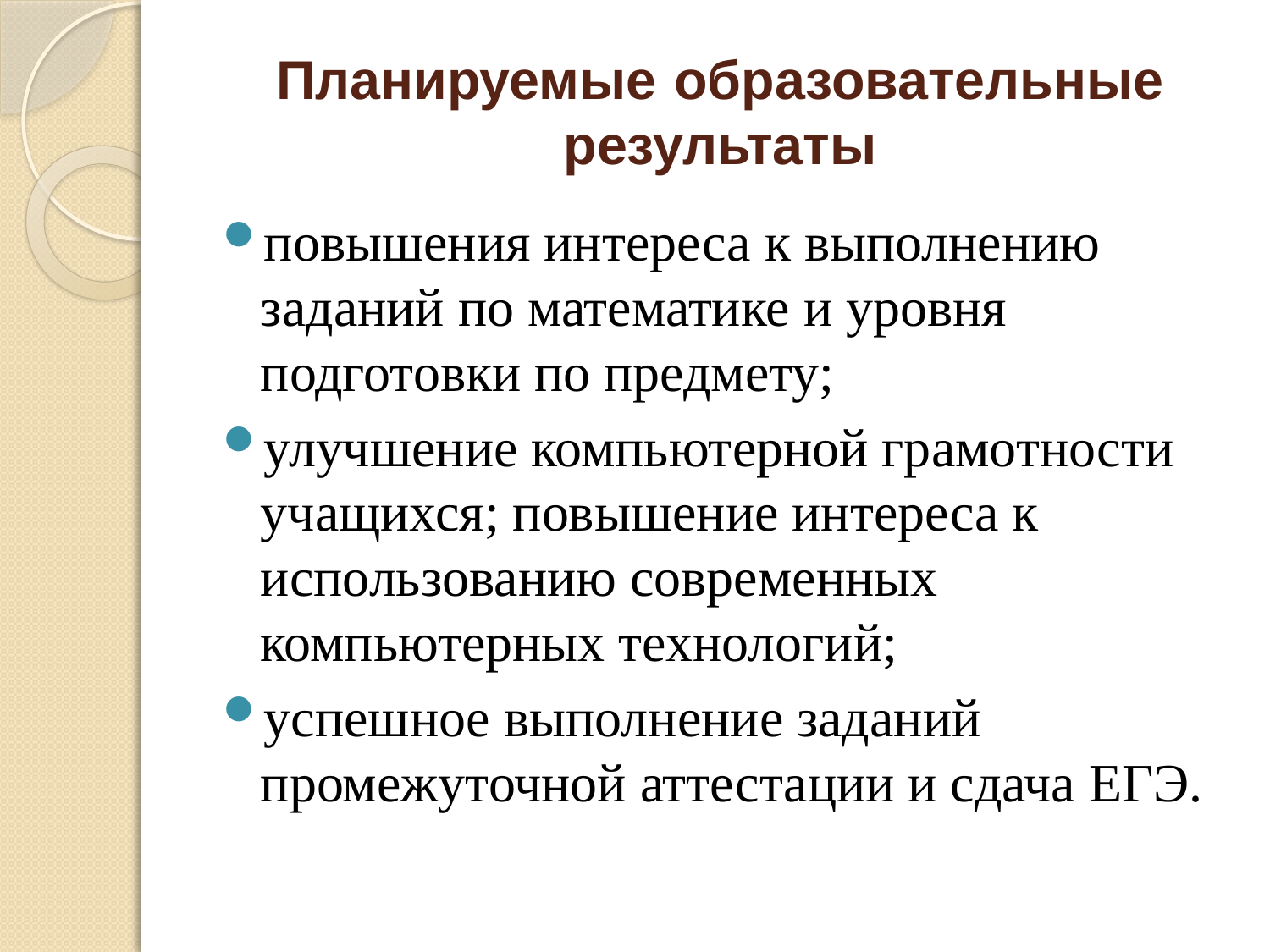

# Планируемые образовательные результаты
повышения интереса к выполнению заданий по математике и уровня подготовки по предмету;
улучшение компьютерной грамотности учащихся; повышение интереса к использованию современных компьютерных технологий;
успешное выполнение заданий промежуточной аттестации и сдача ЕГЭ.